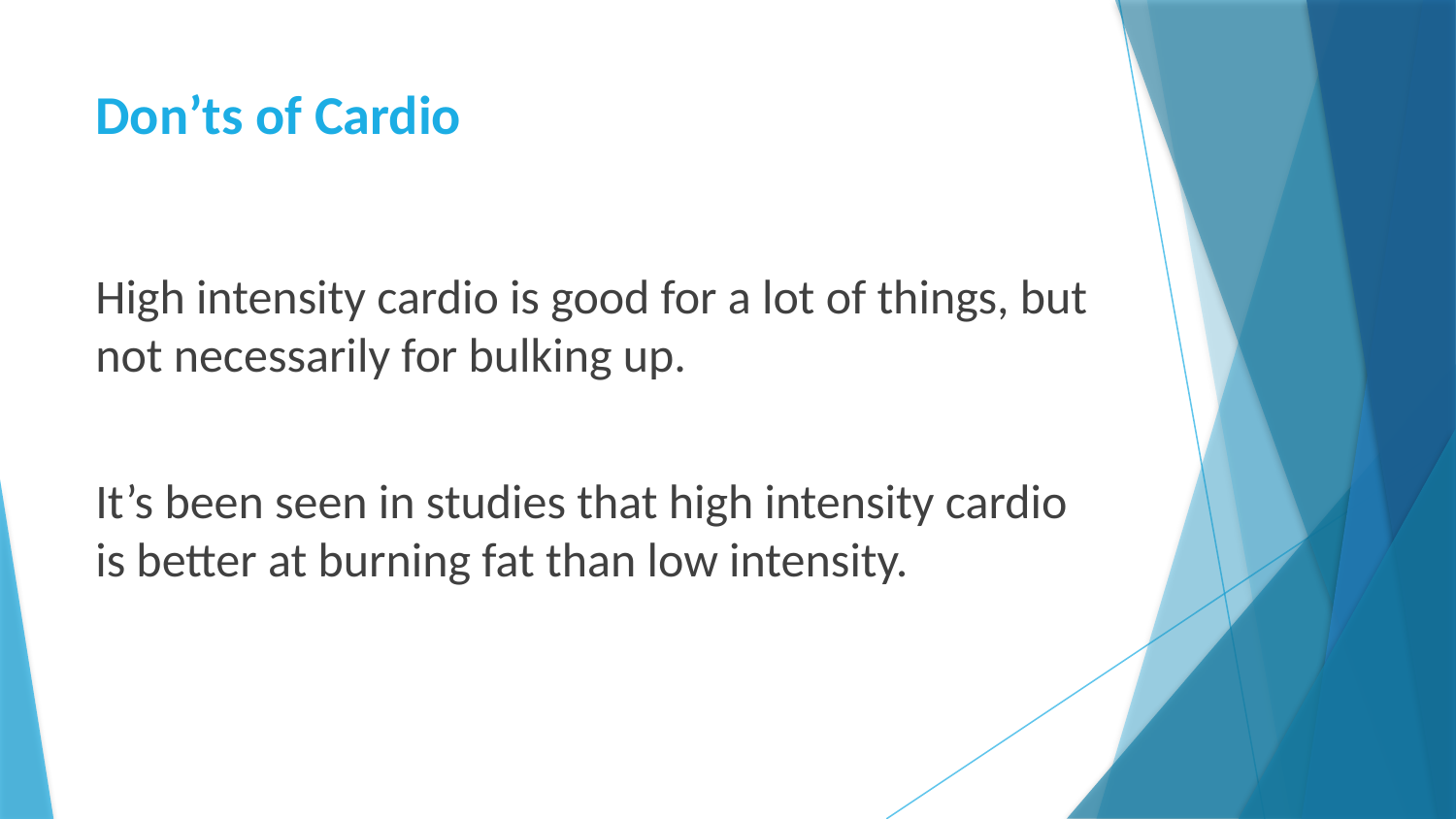

# Don’ts of Cardio
High intensity cardio is good for a lot of things, but not necessarily for bulking up.

It’s been seen in studies that high intensity cardio is better at burning fat than low intensity.